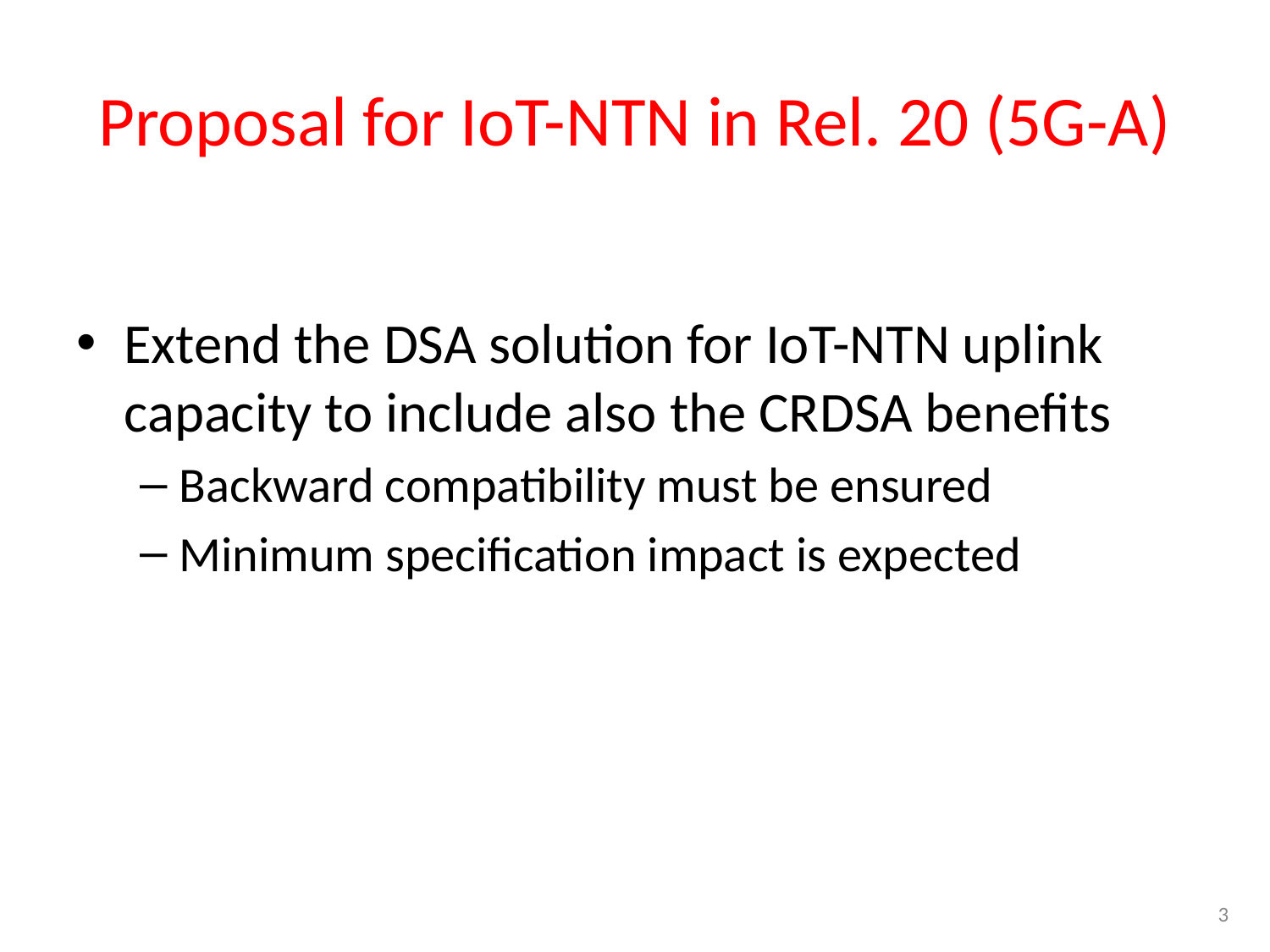

# Proposal for IoT-NTN in Rel. 20 (5G-A)

Extend the DSA solution for IoT-NTN uplink capacity to include also the CRDSA benefits
Backward compatibility must be ensured
Minimum specification impact is expected
3